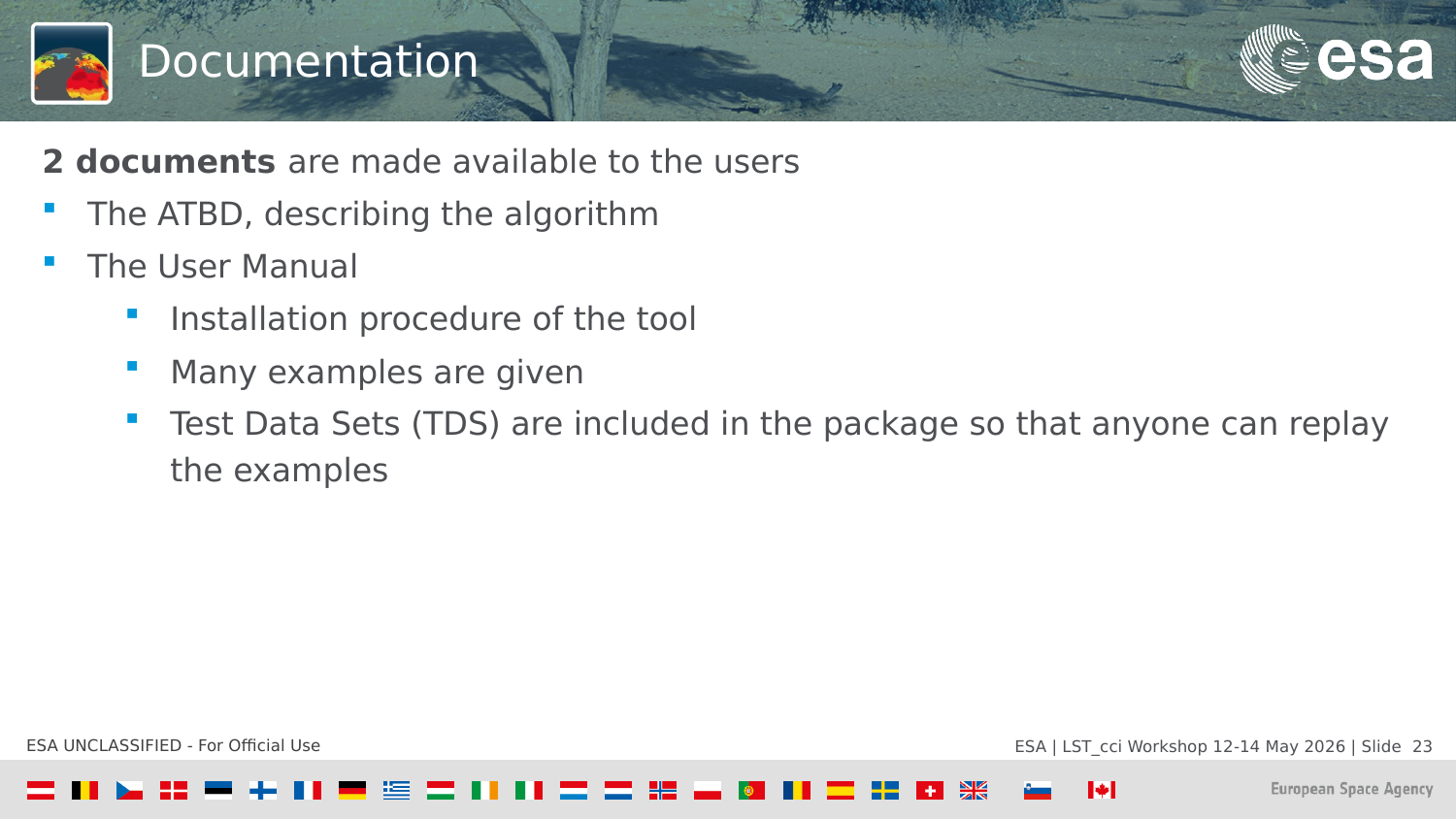

# Documentation
2 documents are made available to the users
The ATBD, describing the algorithm
The User Manual
Installation procedure of the tool
Many examples are given
Test Data Sets (TDS) are included in the package so that anyone can replay the examples